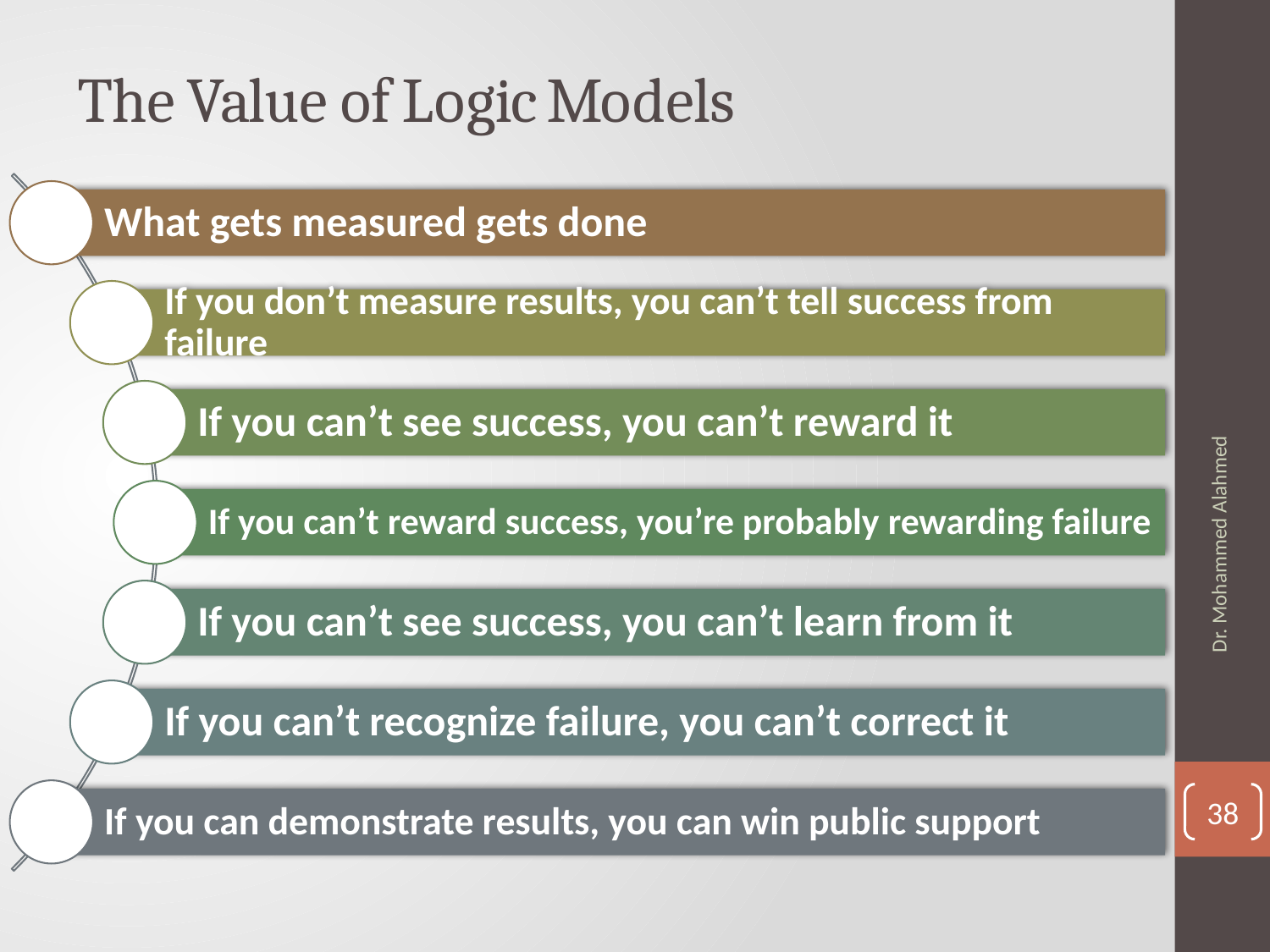

# The Value of Logic Models
What gets measured gets done
If you don’t measure results, you can’t tell success from failure
If you can’t see success, you can’t reward it
If you can’t reward success, you’re probably rewarding failure
If you can’t see success, you can’t learn from it
If you can’t recognize failure, you can’t correct it
If you can demonstrate results, you can win public support
Dr. Mohammed Alahmed
38